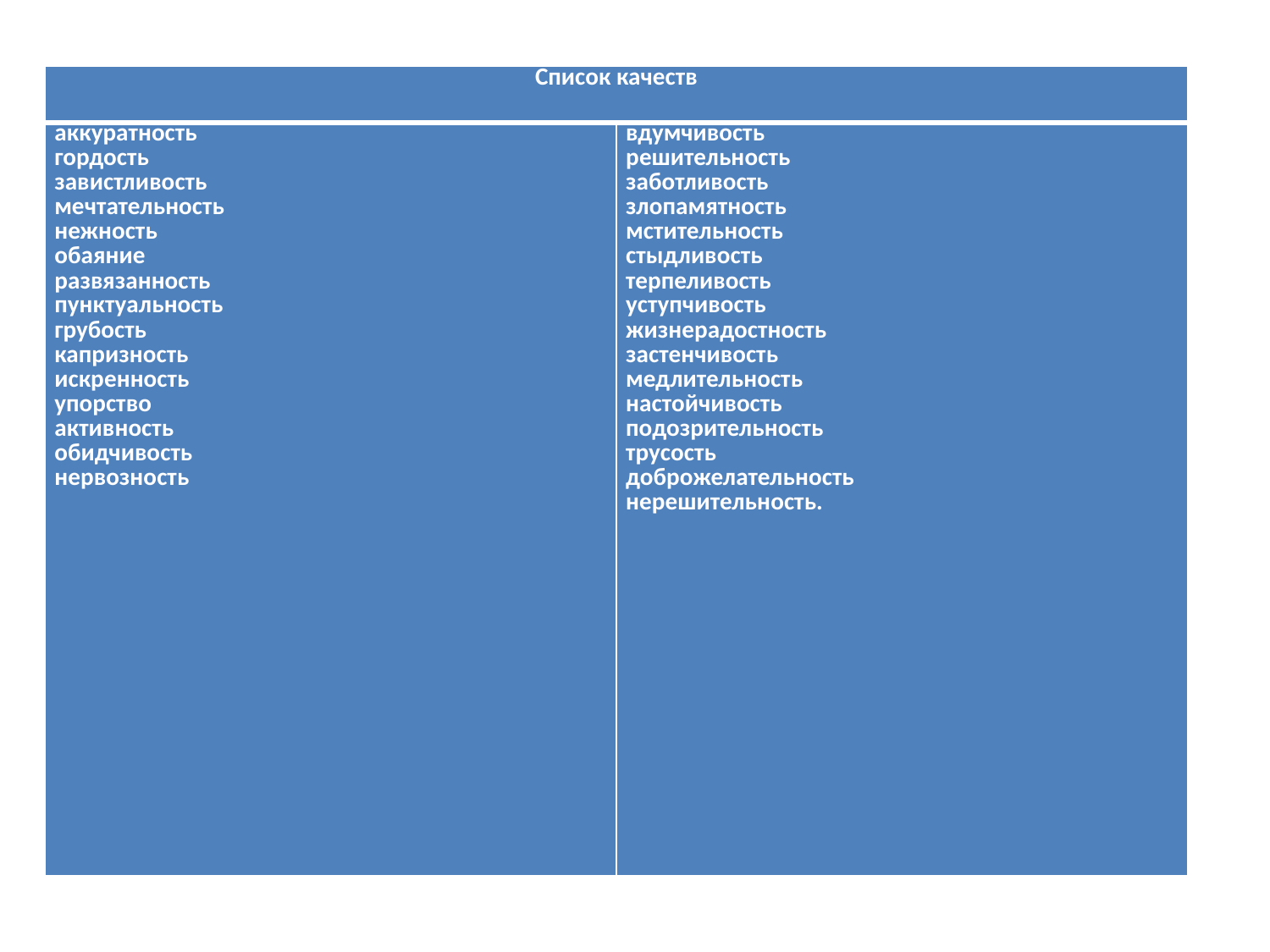

| Список качеств |  |
| --- | --- |
| аккуратность гордость завистливость мечтательность нежность обаяние развязанность пунктуальность грубость капризность искренность упорство активность обидчивость нервозность | вдумчивость решительность заботливость злопамятность мстительность стыдливость терпеливость уступчивость жизнерадостность застенчивость медлительность настойчивость подозрительность трусость доброжелательность нерешительность. |